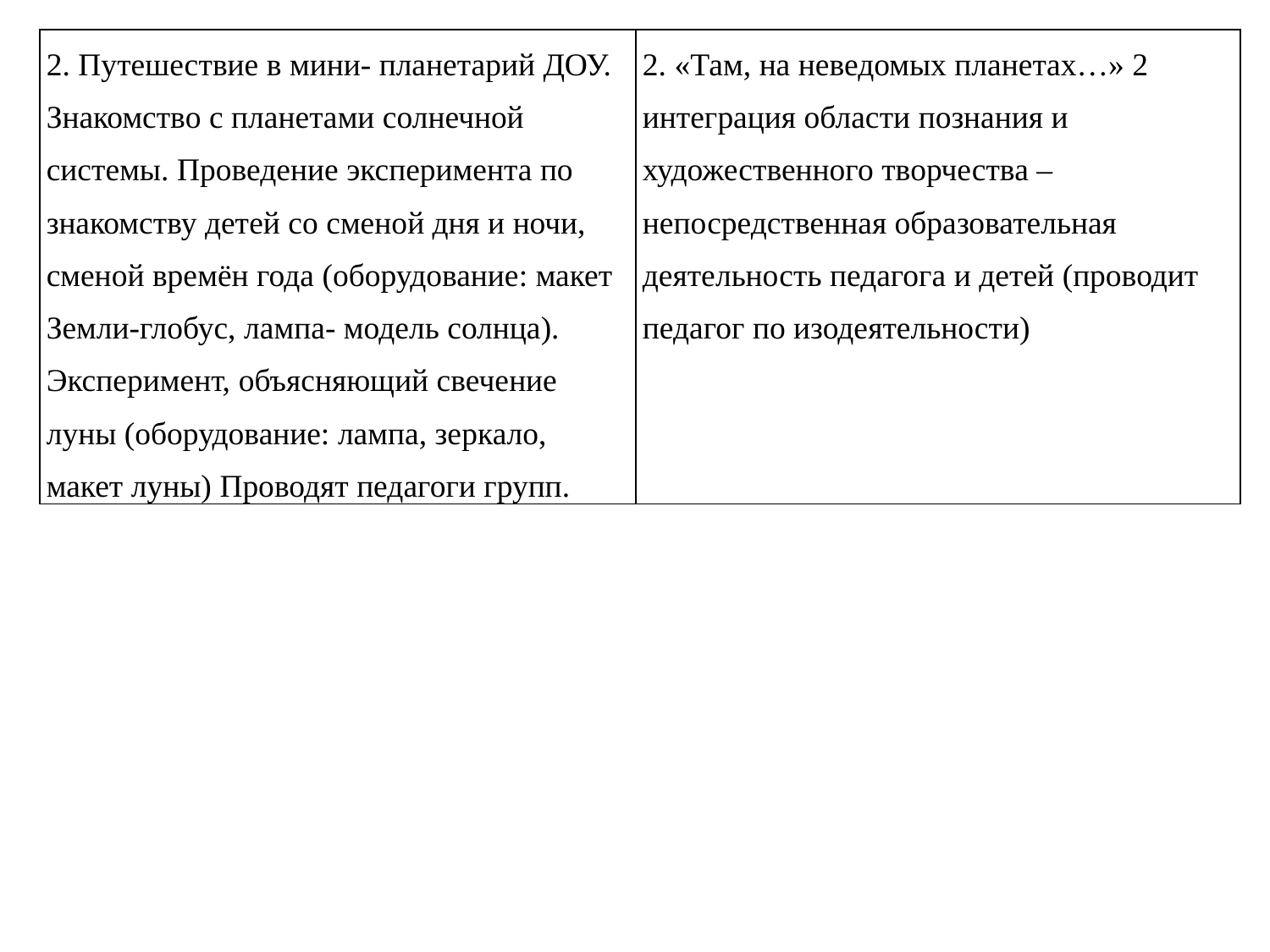

| 2. Путешествие в мини- планетарий ДОУ. Знакомство с планетами солнечной системы. Проведение эксперимента по знакомству детей со сменой дня и ночи, сменой времён года (оборудование: макет Земли-глобус, лампа- модель солнца). Эксперимент, объясняющий свечение луны (оборудование: лампа, зеркало, макет луны) Проводят педагоги групп. | 2. «Там, на неведомых планетах…» 2 интеграция области познания и художественного творчества – непосредственная образовательная деятельность педагога и детей (проводит педагог по изодеятельности) |
| --- | --- |